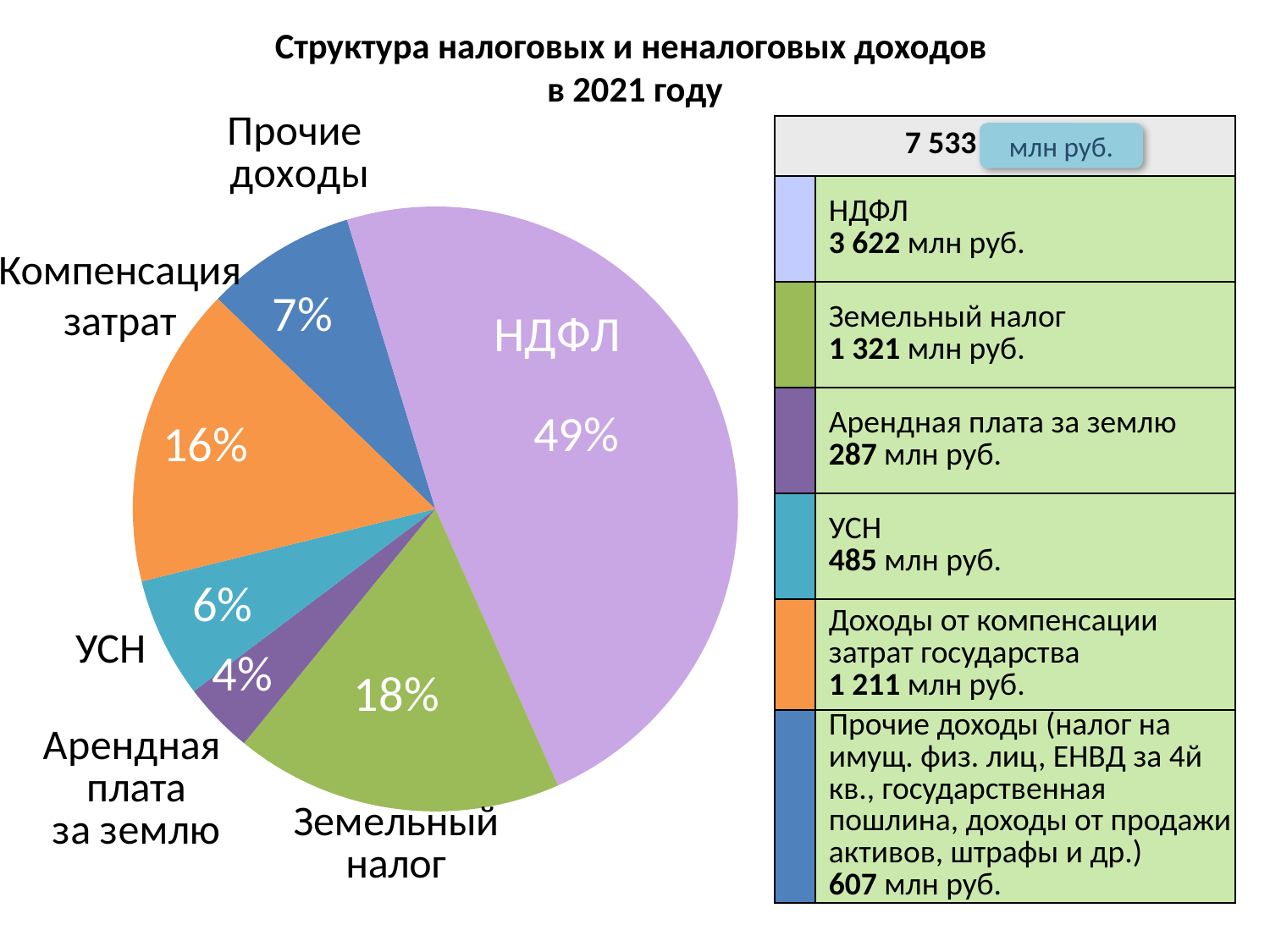

# Структура налоговых и неналоговых доходов в 2021 году

### Chart

| Category | Продажи |
|---|---|
| Прочие доходы | 607.0 |
| НДФЛ | 3622.0 |
| Земельный налог | 1321.0 |
| Арендная плата за земельные участки | 287.0 |
| УСН | 485.0 |
| Доходы от компенсации затрат государства | 1211.0 |
| 7 533 млн руб. |  |
| --- | --- |
|  | НДФЛ 3 622 млн руб. |
|  | Земельный налог 1 321 млн руб. |
|  | Арендная плата за землю 287 млн руб. |
|  | УСН 485 млн руб. |
|  | Доходы от компенсации затрат государства 1 211 млн руб. |
|  | Прочие доходы (налог на имущ. физ. лиц, ЕНВД за 4й кв., государственная пошлина, доходы от продажи активов, штрафы и др.) 607 млн руб. |
млн руб.
Компенсация
затрат
УСН